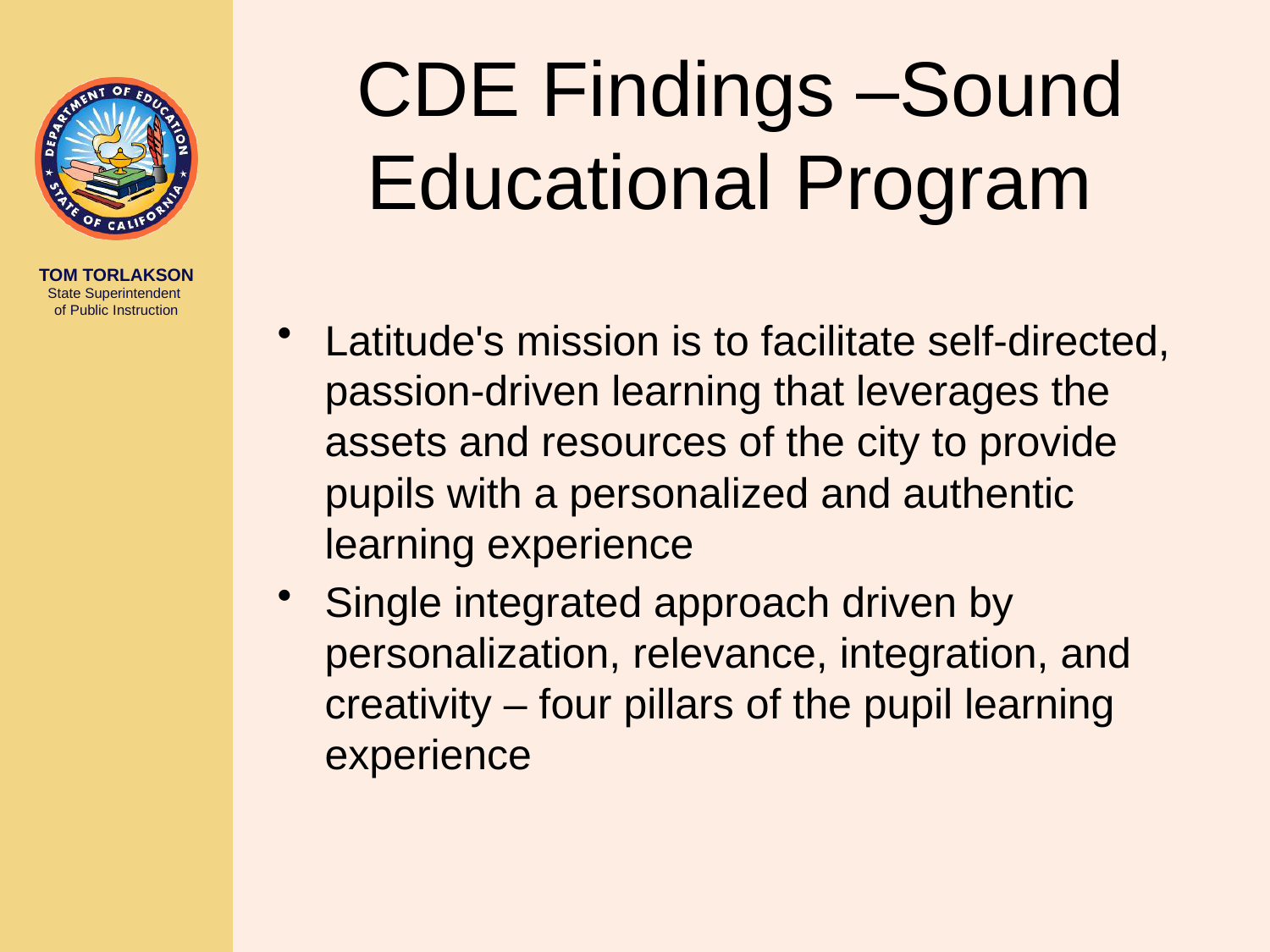

# CDE Findings –Sound Educational Program
Latitude's mission is to facilitate self-directed, passion-driven learning that leverages the assets and resources of the city to provide pupils with a personalized and authentic learning experience
Single integrated approach driven by personalization, relevance, integration, and creativity – four pillars of the pupil learning experience